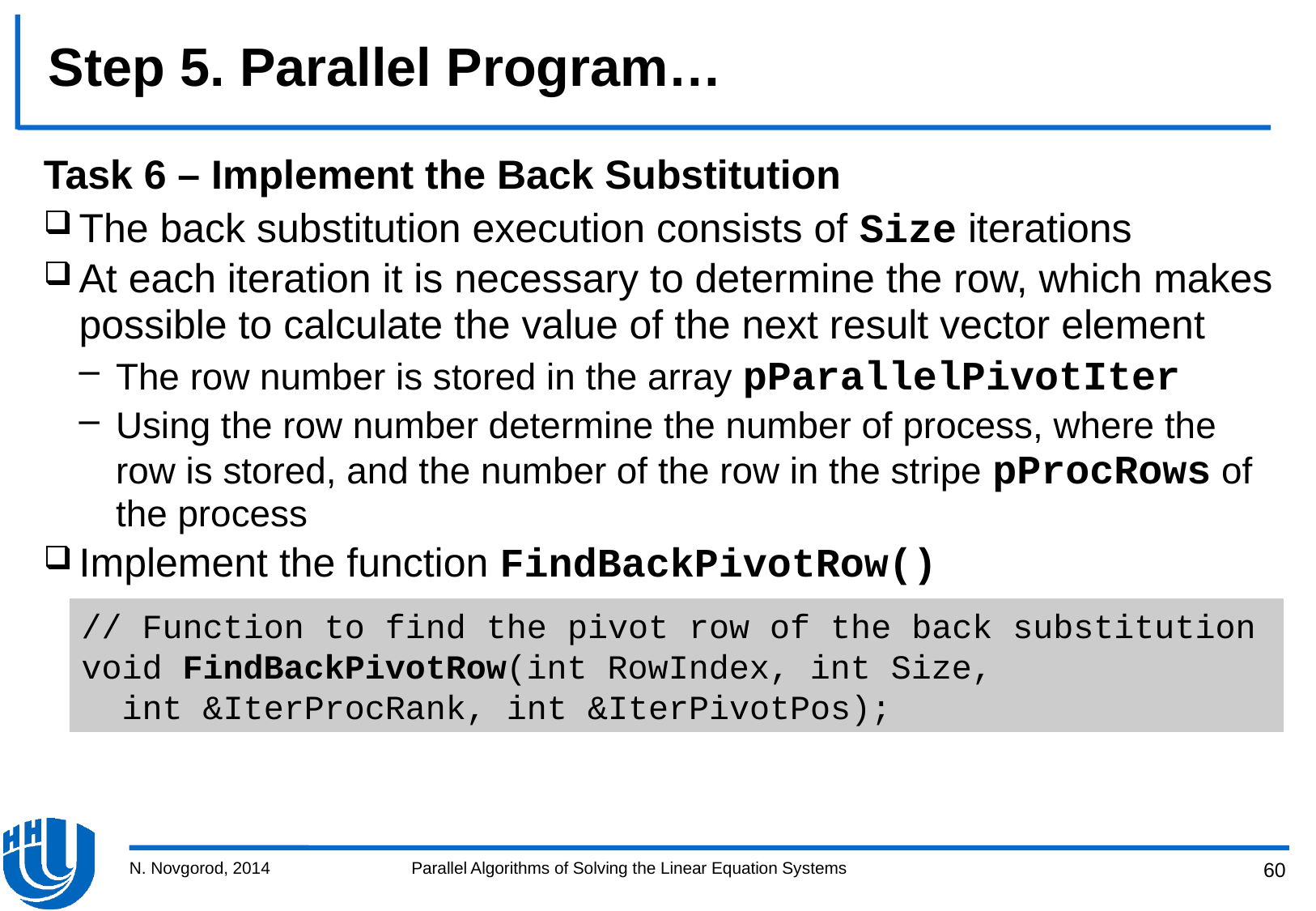

# Step 5. Parallel Program…
Task 6 – Implement the Back Substitution
The back substitution execution consists of Size iterations
At each iteration it is necessary to determine the row, which makes possible to calculate the value of the next result vector element
The row number is stored in the array pParallelPivotIter
Using the row number determine the number of process, where the row is stored, and the number of the row in the stripe pProcRows of the process
Implement the function FindBackPivotRow()
// Function to find the pivot row of the back substitution
void FindBackPivotRow(int RowIndex, int Size,
  int &IterProcRank, int &IterPivotPos);
N. Novgorod, 2014
Parallel Algorithms of Solving the Linear Equation Systems
60